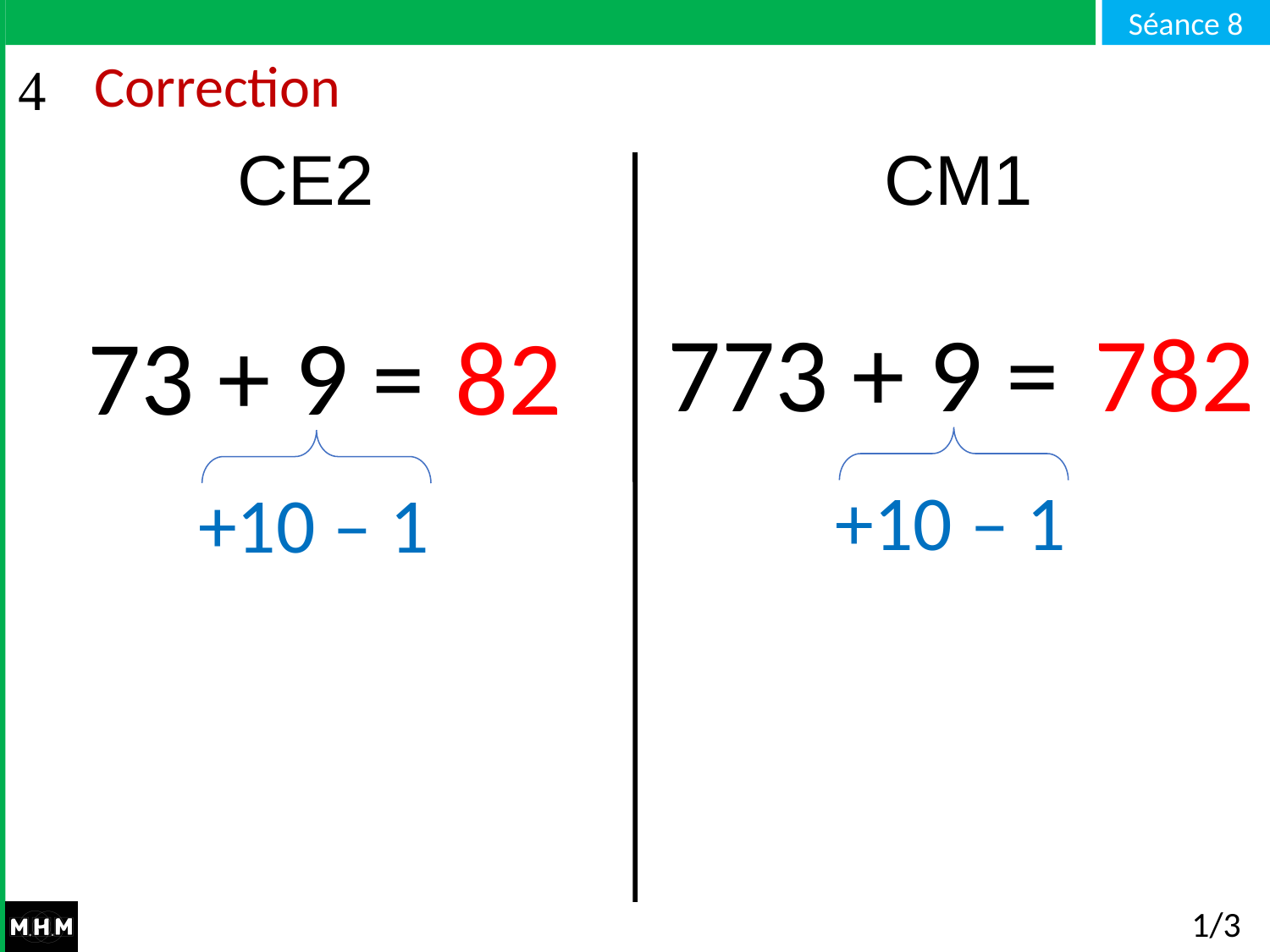

# Correction
CE2                          CM1

773 + 9 =
782
73 + 9 =
82

+10 – 1
+10 – 1
1/3